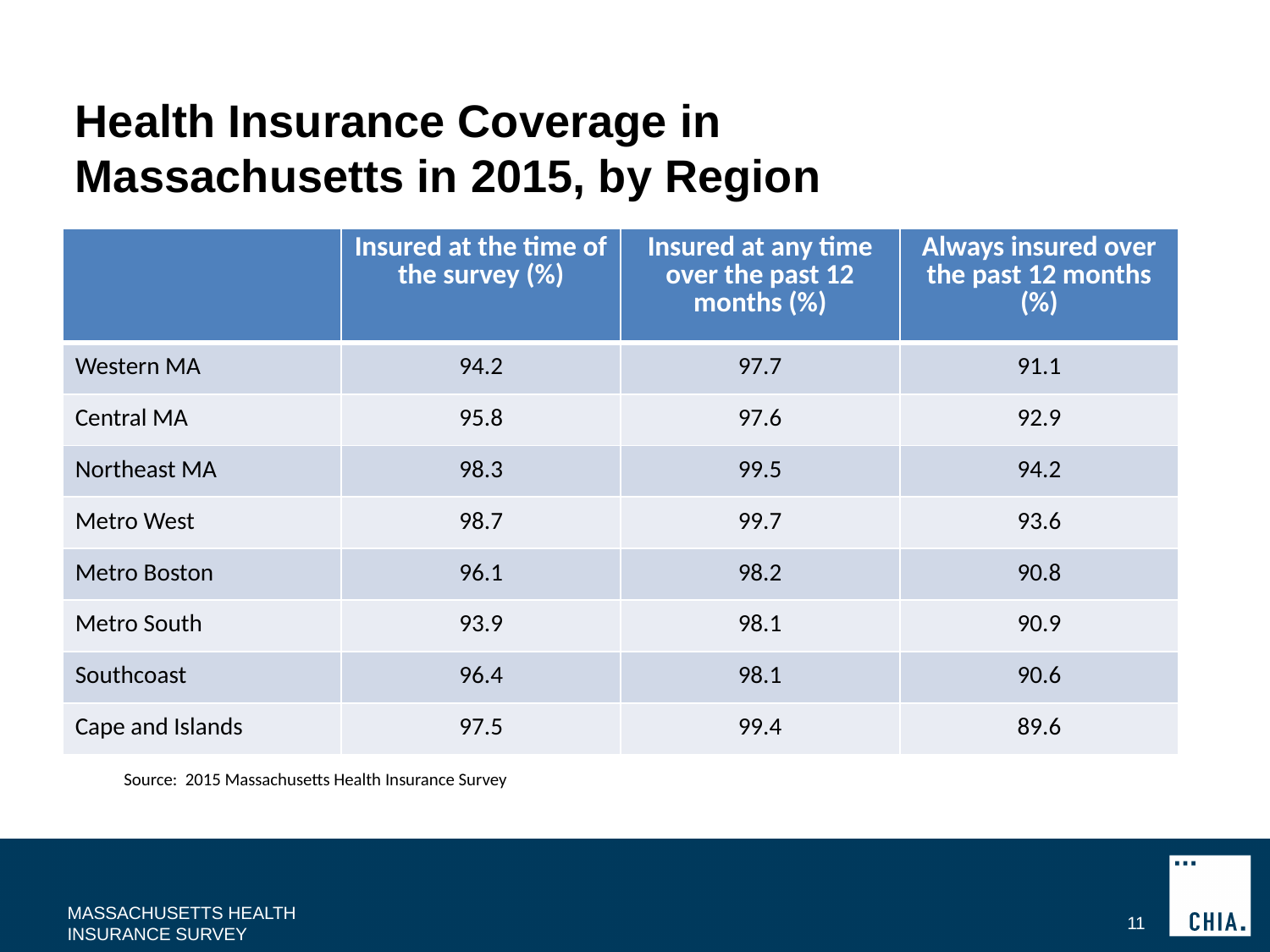

# Health Insurance Coverage in Massachusetts in 2015, by Region
|  | Insured at the time of the survey (%) | Insured at any time over the past 12 months (%) | Always insured over the past 12 months (%) |
| --- | --- | --- | --- |
| Western MA | 94.2 | 97.7 | 91.1 |
| Central MA | 95.8 | 97.6 | 92.9 |
| Northeast MA | 98.3 | 99.5 | 94.2 |
| Metro West | 98.7 | 99.7 | 93.6 |
| Metro Boston | 96.1 | 98.2 | 90.8 |
| Metro South | 93.9 | 98.1 | 90.9 |
| Southcoast | 96.4 | 98.1 | 90.6 |
| Cape and Islands | 97.5 | 99.4 | 89.6 |
Source:  2015 Massachusetts Health Insurance Survey
MASSACHUSETTS HEALTH INSURANCE SURVEY
11